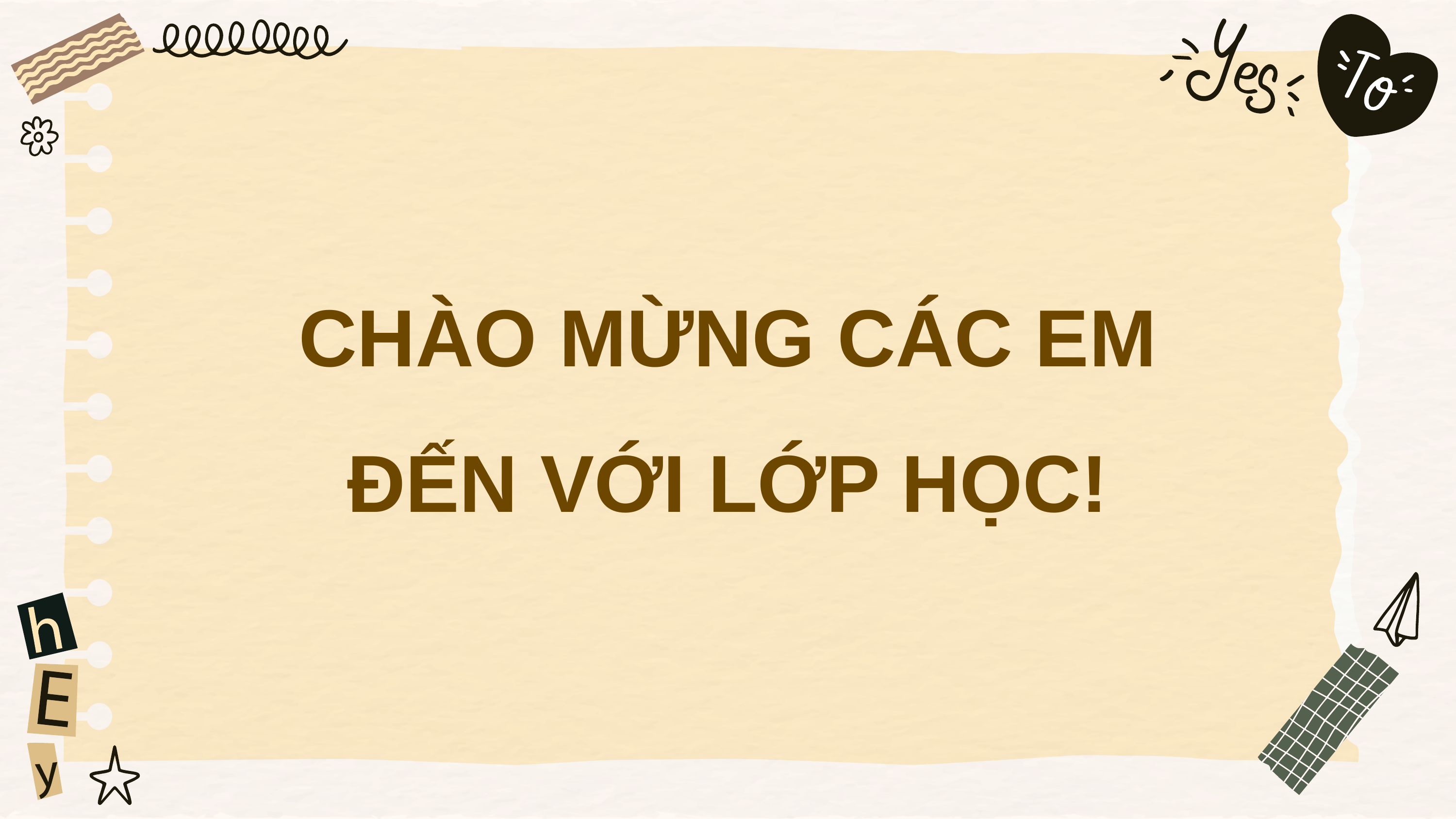

CHÀO MỪNG CÁC EM ĐẾN VỚI LỚP HỌC!